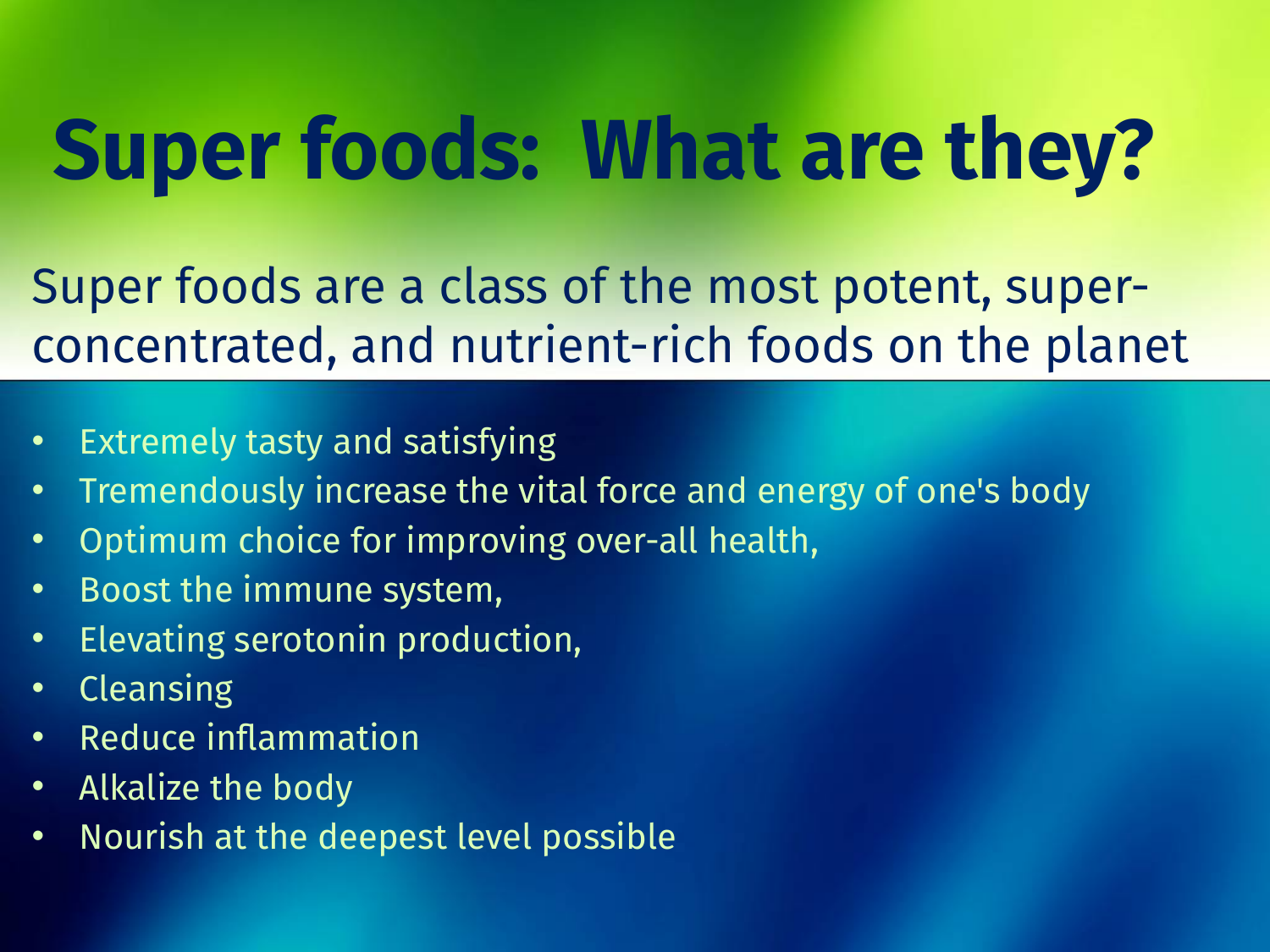

# Super foods:  What are they?
Super foods are a class of the most potent, super-concentrated, and nutrient-rich foods on the planet

Extremely tasty and satisfying
Tremendously increase the vital force and energy of one's body
Optimum choice for improving over-all health,
Boost the immune system,
Elevating serotonin production,
Cleansing
Reduce inflammation
Alkalize the body
Nourish at the deepest level possible